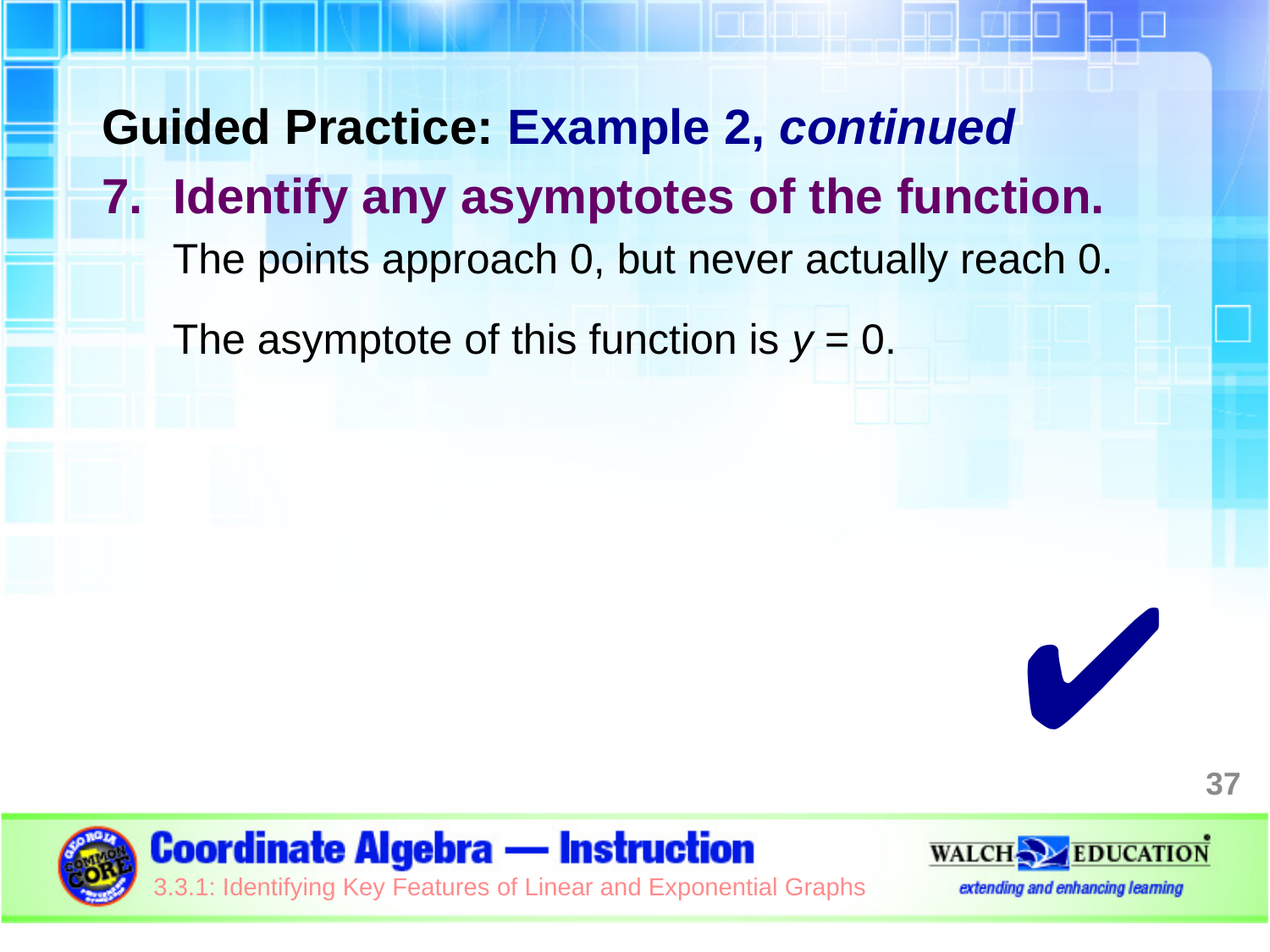

Guided Practice: Example 2, continued
Identify any asymptotes of the function.
The points approach 0, but never actually reach 0.
The asymptote of this function is y = 0.
✔
37
3.3.1: Identifying Key Features of Linear and Exponential Graphs